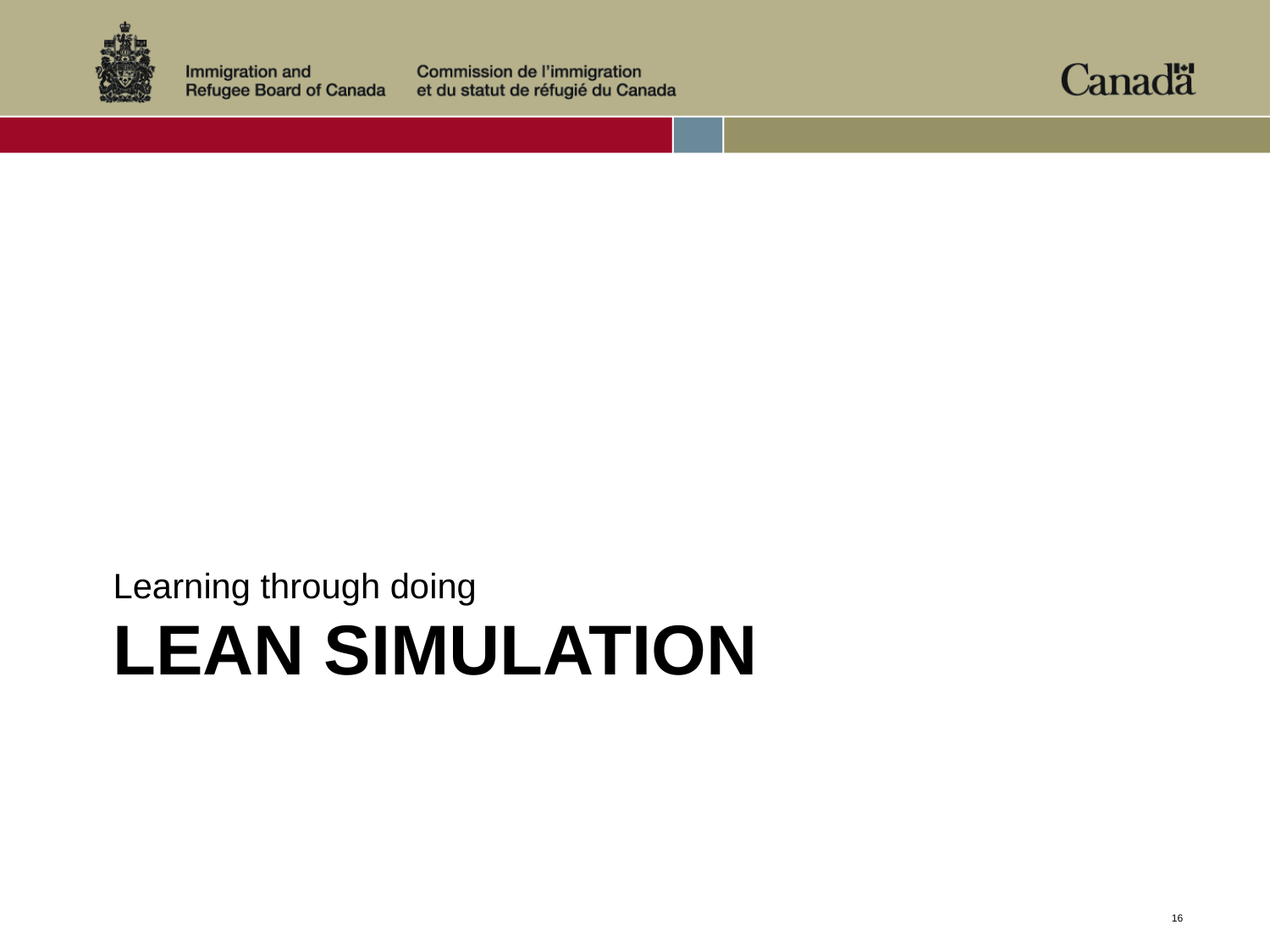

Learning through doing
# Lean Simulation
16